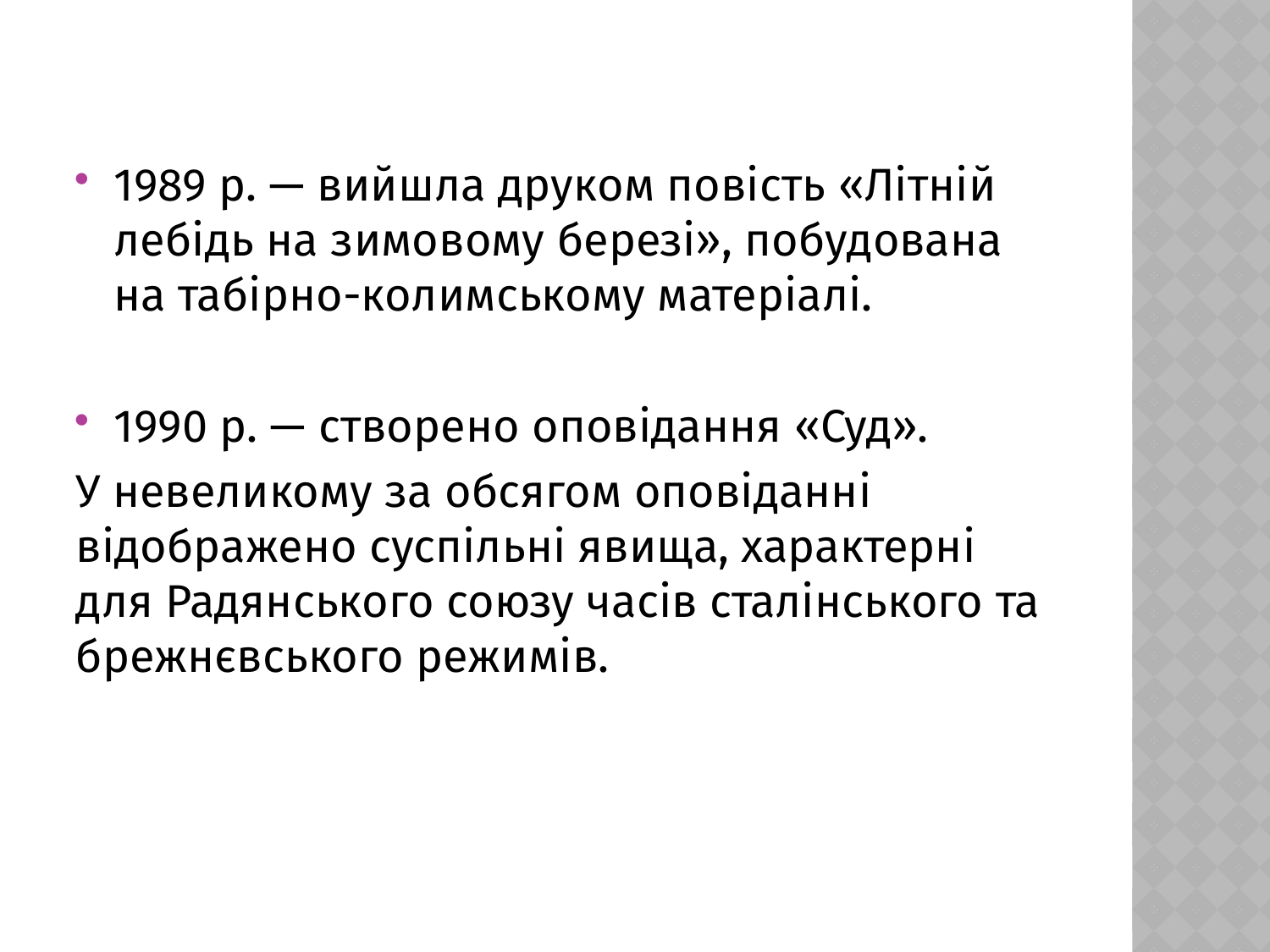

#
1989 р. — вийшла друком повість «Літній лебідь на зимовому березі», побудована на табірно-колимському матеріалі.

1990 р. — створено оповідання «Суд».
У невеликому за обсягом оповіданні відображено суспільні явища, характерні для Радянського союзу часів сталінського та брежнєвського режимів.